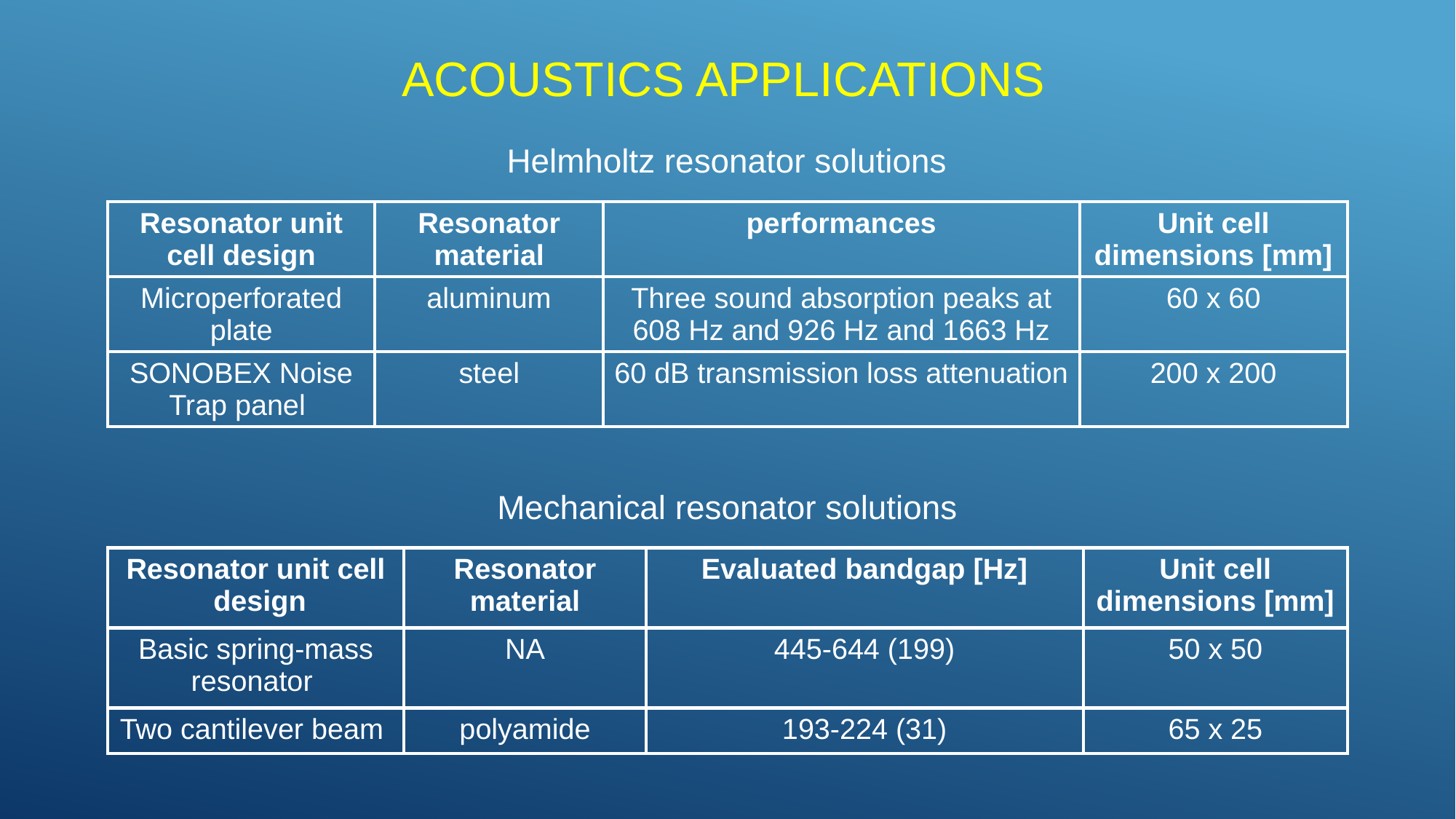

# Acoustics applications
Helmholtz resonator solutions
| Resonator unit cell design | Resonator material | performances | Unit cell dimensions [mm] |
| --- | --- | --- | --- |
| Microperforated plate | aluminum | Three sound absorption peaks at 608 Hz and 926 Hz and 1663 Hz | 60 x 60 |
| SONOBEX Noise Trap panel | steel | 60 dB transmission loss attenuation | 200 x 200 |
Mechanical resonator solutions
| Resonator unit cell design | Resonator material | Evaluated bandgap [Hz] | Unit cell dimensions [mm] |
| --- | --- | --- | --- |
| Basic spring-mass resonator | NA | 445-644 (199) | 50 x 50 |
| Two cantilever beam | polyamide | 193-224 (31) | 65 x 25 |